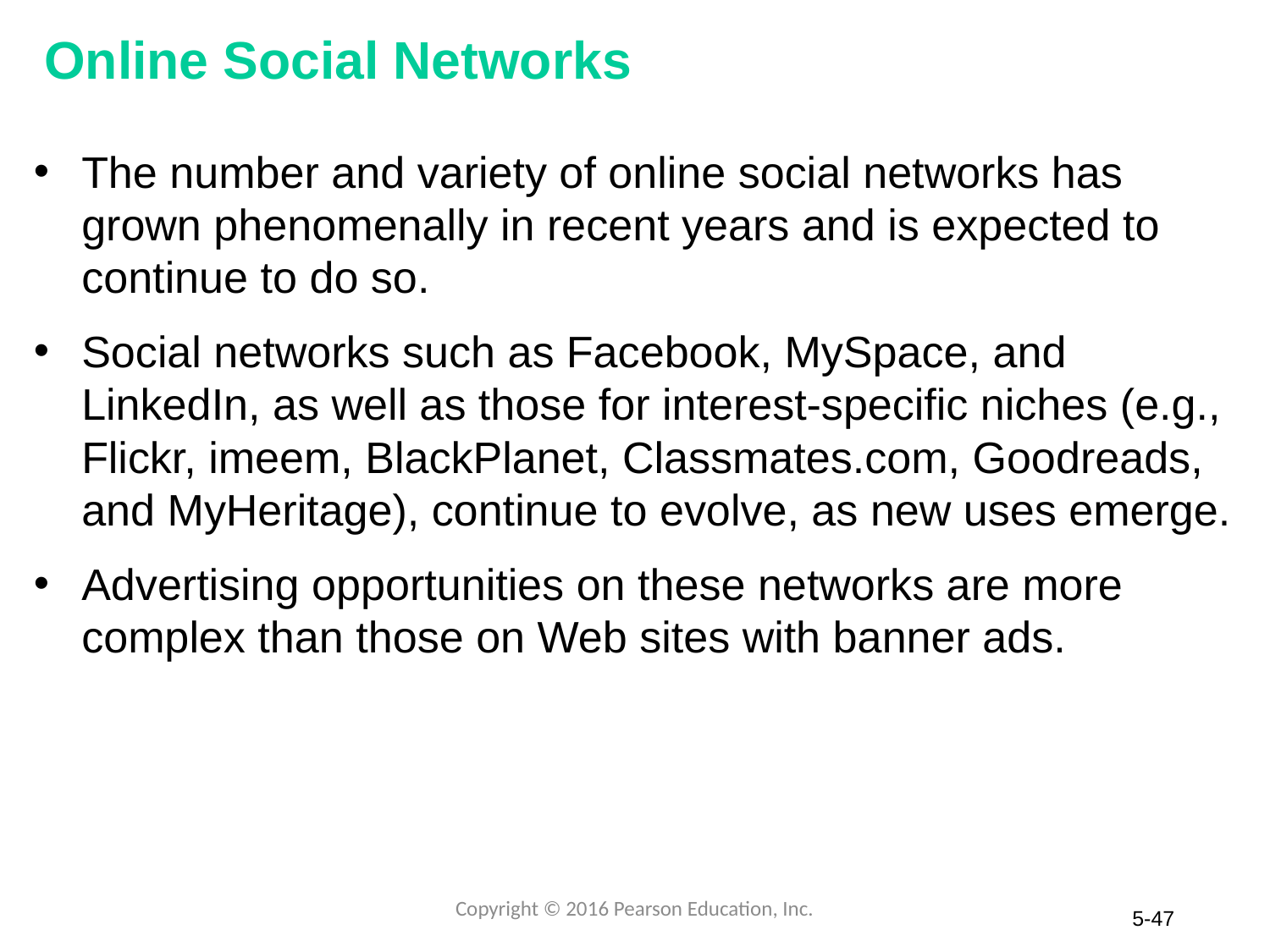

# Online Social Networks
The number and variety of online social networks has grown phenomenally in recent years and is expected to continue to do so.

Social networks such as Facebook, MySpace, and LinkedIn, as well as those for interest-specific niches (e.g., Flickr, imeem, BlackPlanet, Classmates.com, Goodreads, and MyHeritage), continue to evolve, as new uses emerge.

Advertising opportunities on these networks are more complex than those on Web sites with banner ads.
Copyright © 2016 Pearson Education, Inc.